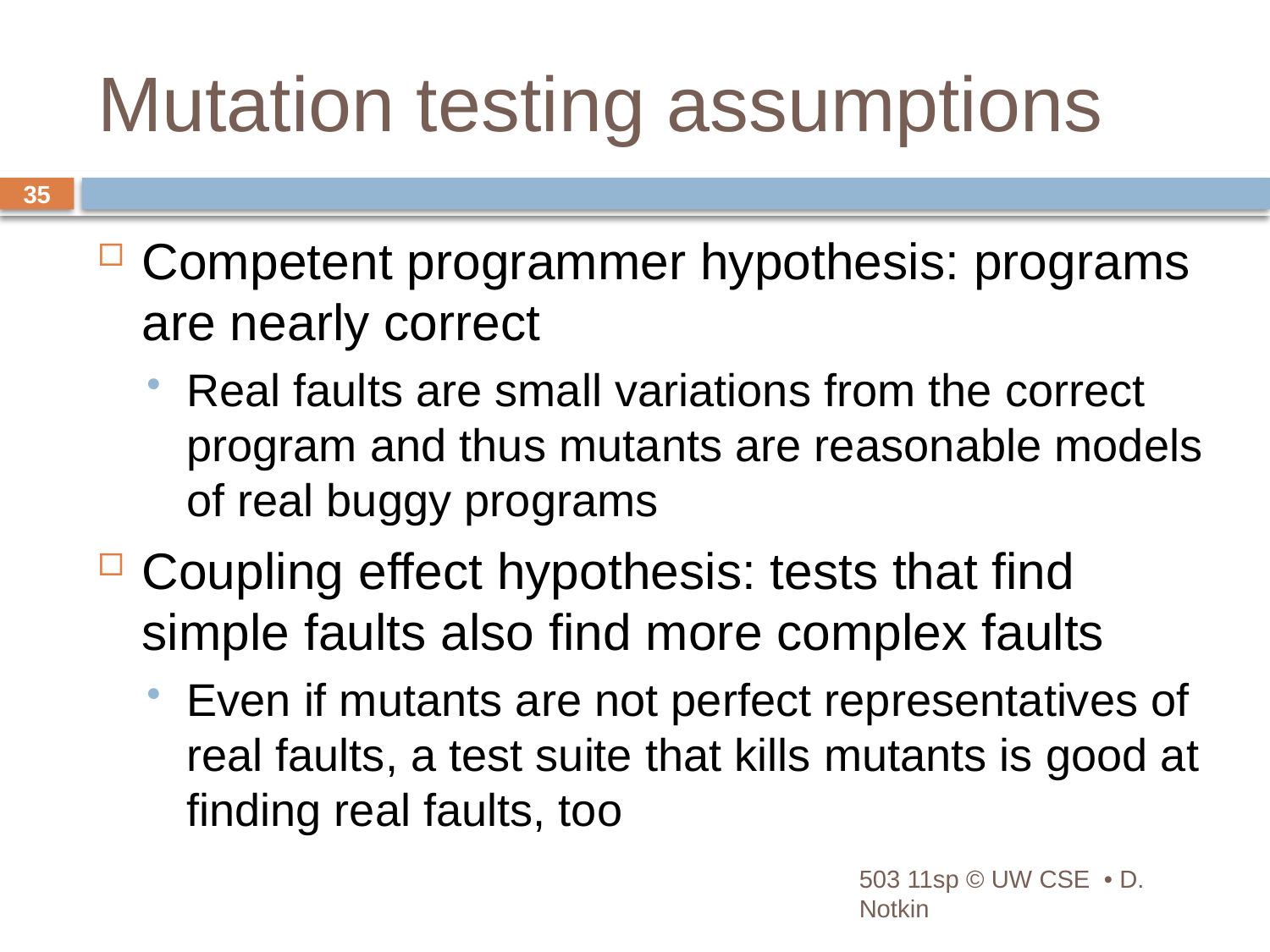

# Mutation testing assumptions
35
Competent programmer hypothesis: programs are nearly correct
Real faults are small variations from the correct program and thus mutants are reasonable models of real buggy programs
Coupling effect hypothesis: tests that find simple faults also find more complex faults
Even if mutants are not perfect representatives of real faults, a test suite that kills mutants is good at finding real faults, too

503 11sp © UW CSE  • D. Notkin